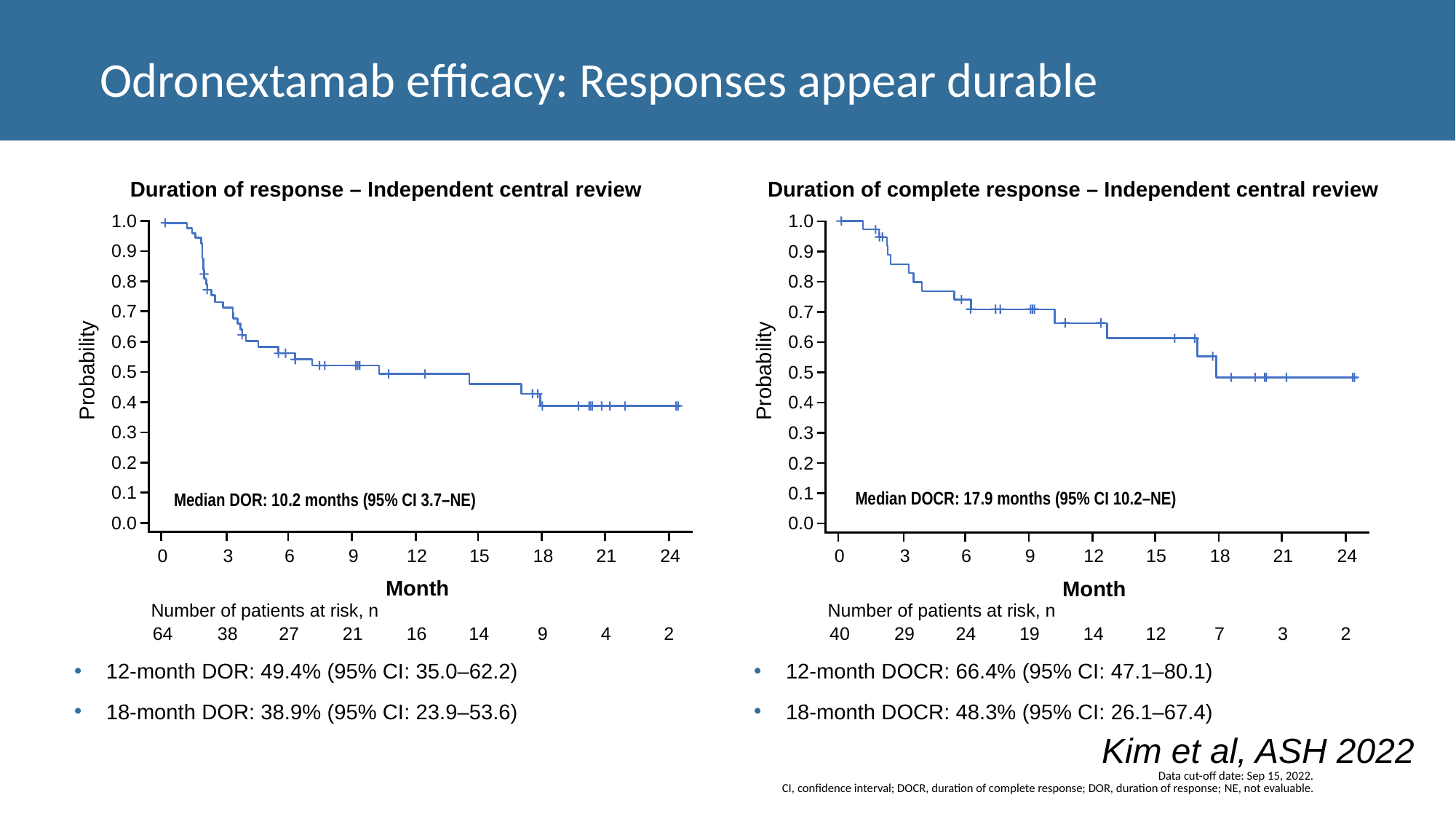

# Odronextamab efficacy: Responses appear durable
Duration of response – Independent central review
Duration of complete response – Independent central review
1.0
0.9
0.8
0.7
0.6
0.5
0.4
0.3
0.2
0.1
0.0
1.0

0.9

0.8

0.7

0.6

Probability

Probability
0.5

0.4

0.3
0.2
0.1
Median DOCR: 17.9 months (95% CI 10.2–NE)
Median DOR: 10.2 months (95% CI 3.7–NE)
0.0
24
15
18
21
0
3
6
9
12
24
15
18
21
12
0
3
6
9
Month
Month
Number of patients at risk, n
Number of patients at risk, n
2
9
4
21
14
64
38
27
16
2
7
3
40
19
12
29
24
14
12-month DOR: 49.4% (95% CI: 35.0–62.2)
18-month DOR: 38.9% (95% CI: 23.9–53.6)
12-month DOCR: 66.4% (95% CI: 47.1–80.1)
18-month DOCR: 48.3% (95% CI: 26.1–67.4)
Kim et al, ASH 2022

Data cut-off date: Sep 15, 2022.
CI, confidence interval; DOCR, duration of complete response; DOR, duration of response; NE, not evaluable.